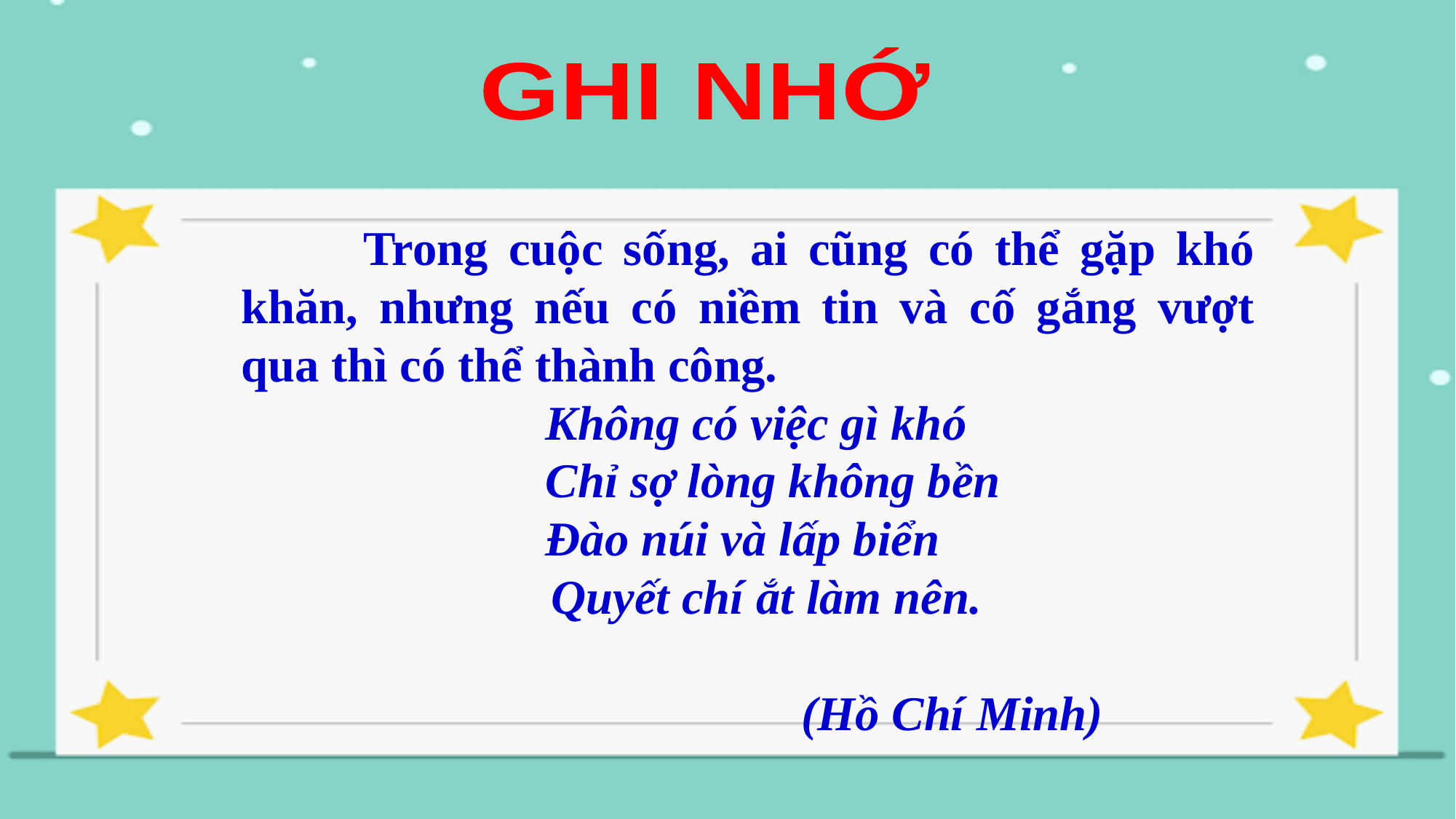

GHI NHỚ
      Trong cuộc sống, ai cũng có thể gặp khó khăn, nhưng nếu có niềm tin và cố gắng vượt qua thì có thể thành công.
                         Không có việc gì khó
                         Chỉ sợ lòng không bền
                         Đào núi và lấp biển
                         Quyết chí ắt làm nên.
                                              (Hồ Chí Minh)